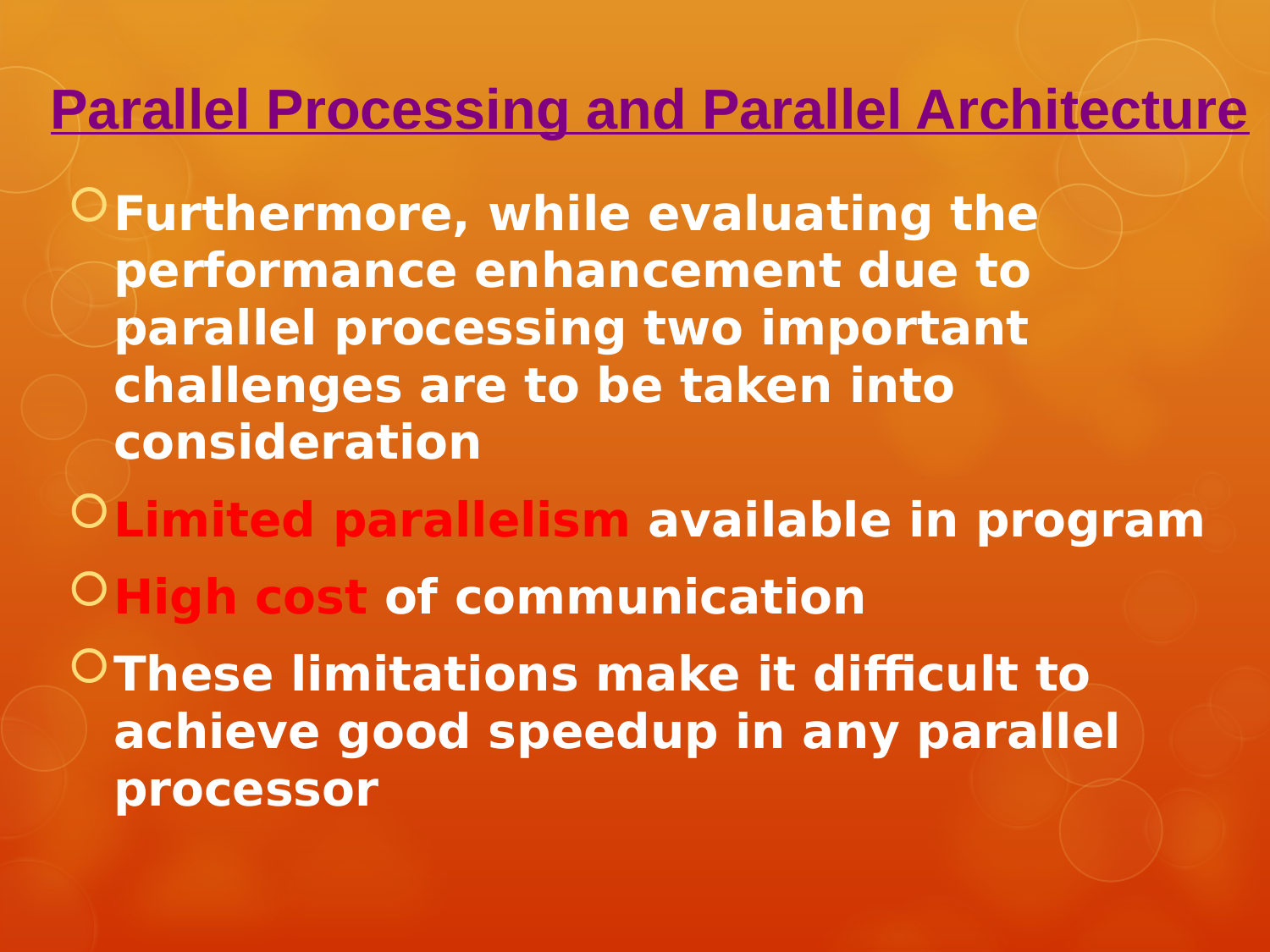

Parallel Processing and Parallel Architecture
Furthermore, while evaluating the performance enhancement due to parallel processing two important challenges are to be taken into consideration
Limited parallelism available in program
High cost of communication
These limitations make it difficult to achieve good speedup in any parallel processor